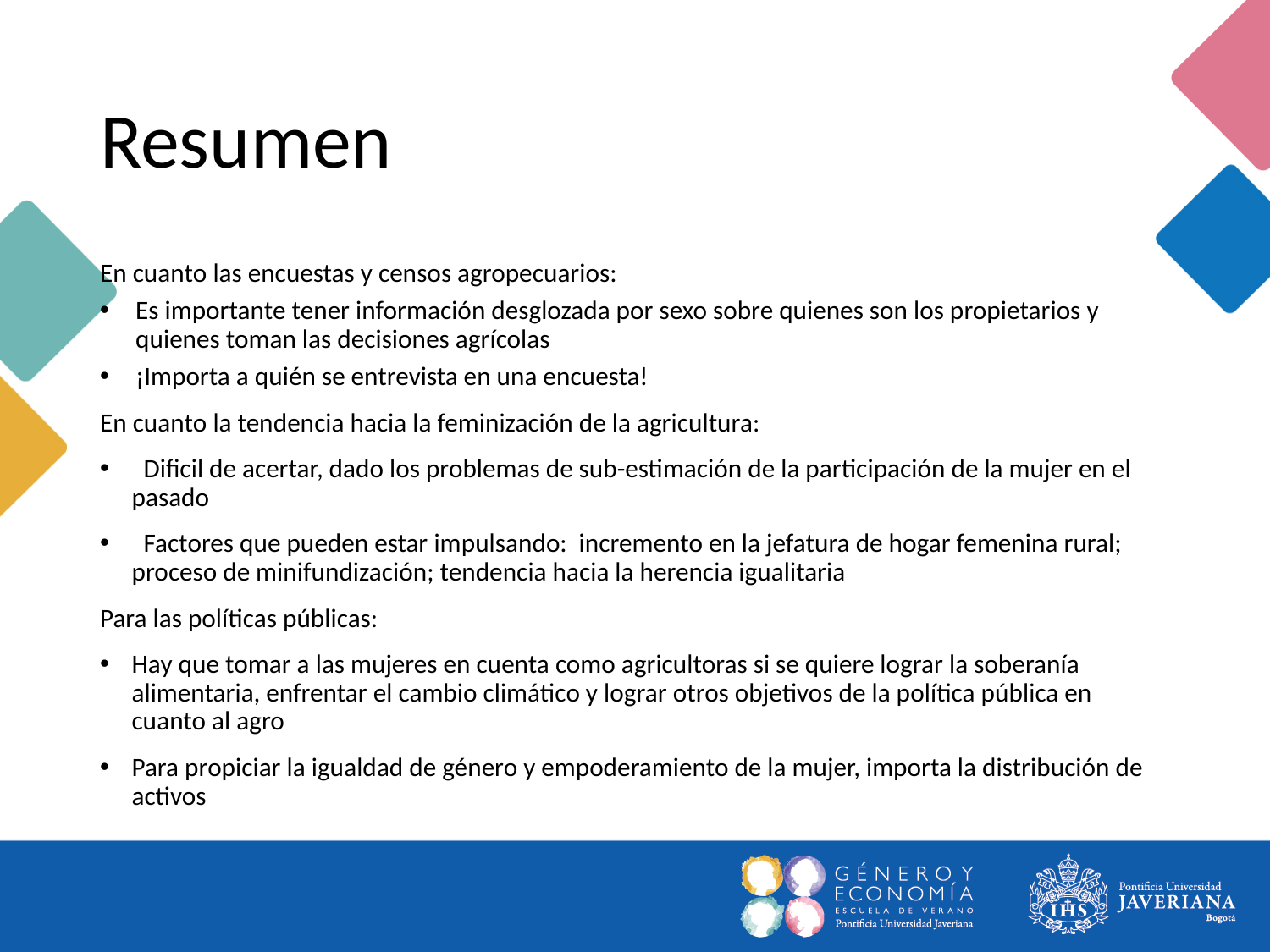

# Resumen
En cuanto las encuestas y censos agropecuarios:
Es importante tener información desglozada por sexo sobre quienes son los propietarios y quienes toman las decisiones agrícolas
¡Importa a quién se entrevista en una encuesta!
En cuanto la tendencia hacia la feminización de la agricultura:
  Dificil de acertar, dado los problemas de sub-estimación de la participación de la mujer en el pasado
  Factores que pueden estar impulsando:  incremento en la jefatura de hogar femenina rural; proceso de minifundización; tendencia hacia la herencia igualitaria
Para las políticas públicas:
Hay que tomar a las mujeres en cuenta como agricultoras si se quiere lograr la soberanía alimentaria, enfrentar el cambio climático y lograr otros objetivos de la política pública en cuanto al agro
Para propiciar la igualdad de género y empoderamiento de la mujer, importa la distribución de activos